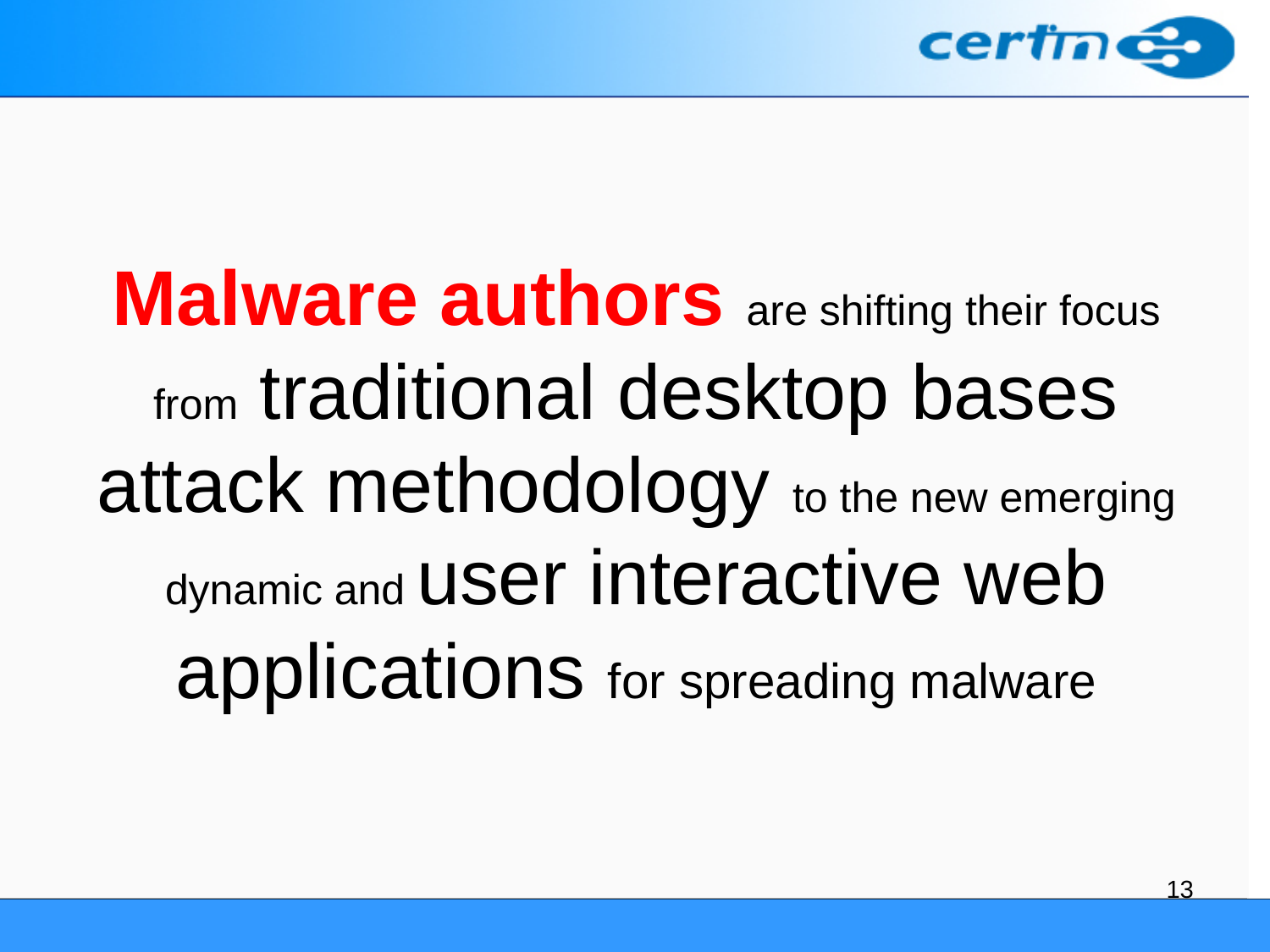

# Malware authors are shifting their focus from traditional desktop bases attack methodology to the new emerging dynamic and user interactive web applications for spreading malware
13